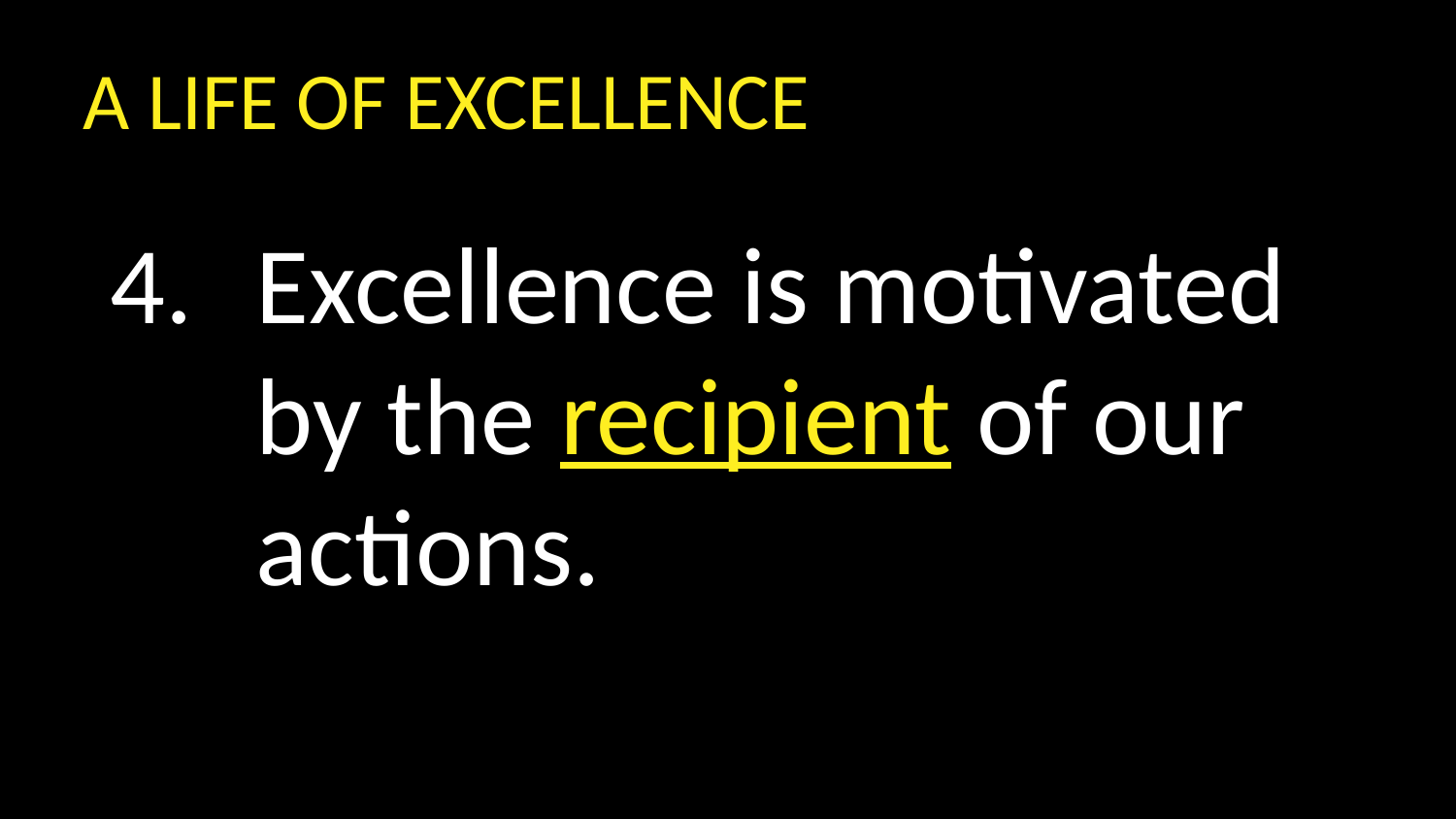

A LIFE OF EXCELLENCE
Excellence is motivated by the recipient of our actions.